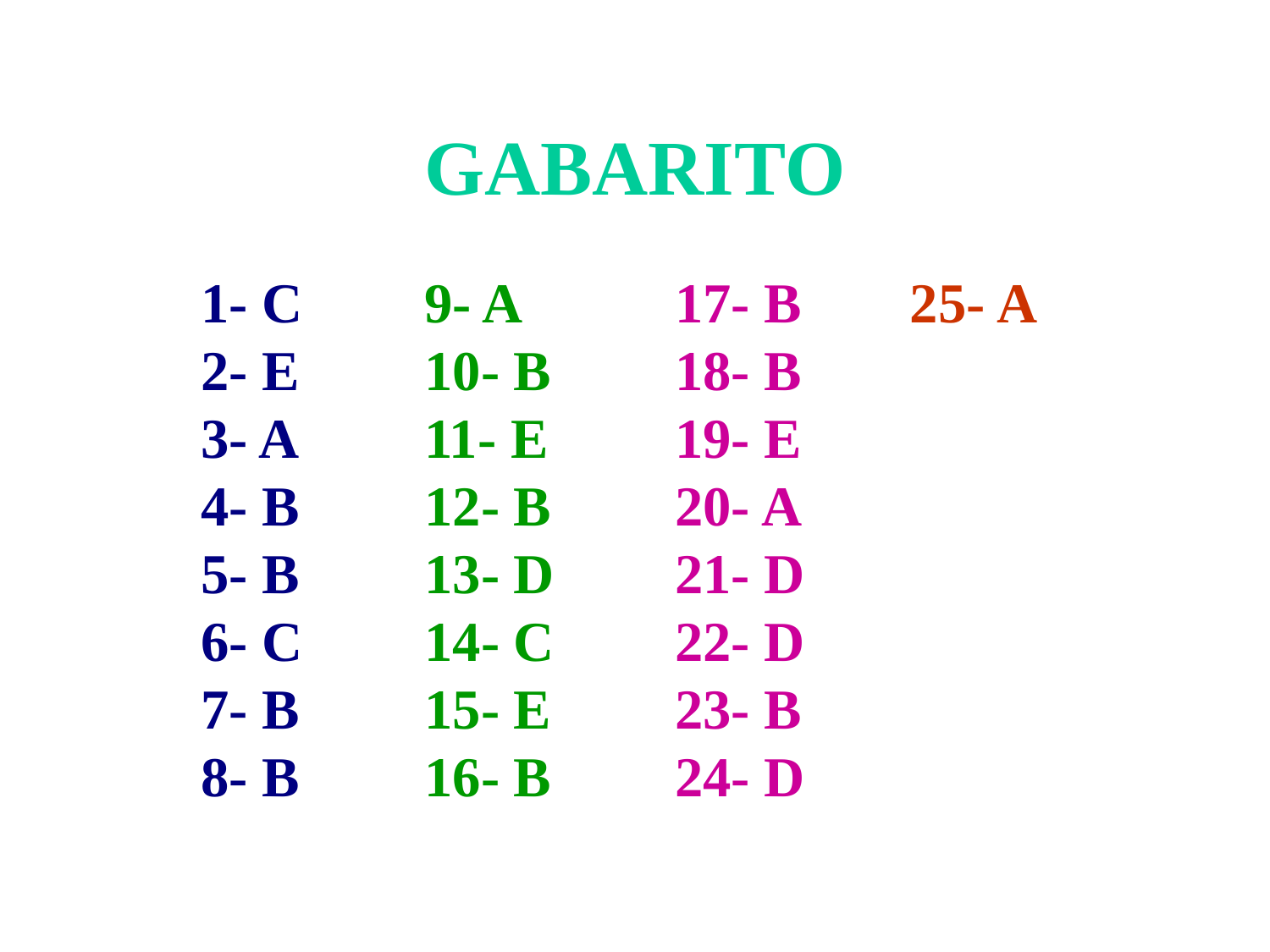

# GABARITO
1- C
2- E
3- A
4- B
5- B
6- C
7- B
8- B
9- A
10- B
11- E
12- B
13- D
14- C
15- E
16- B
17- B
18- B
19- E
20- A
21- D
22- D
23- B
24- D
25- A